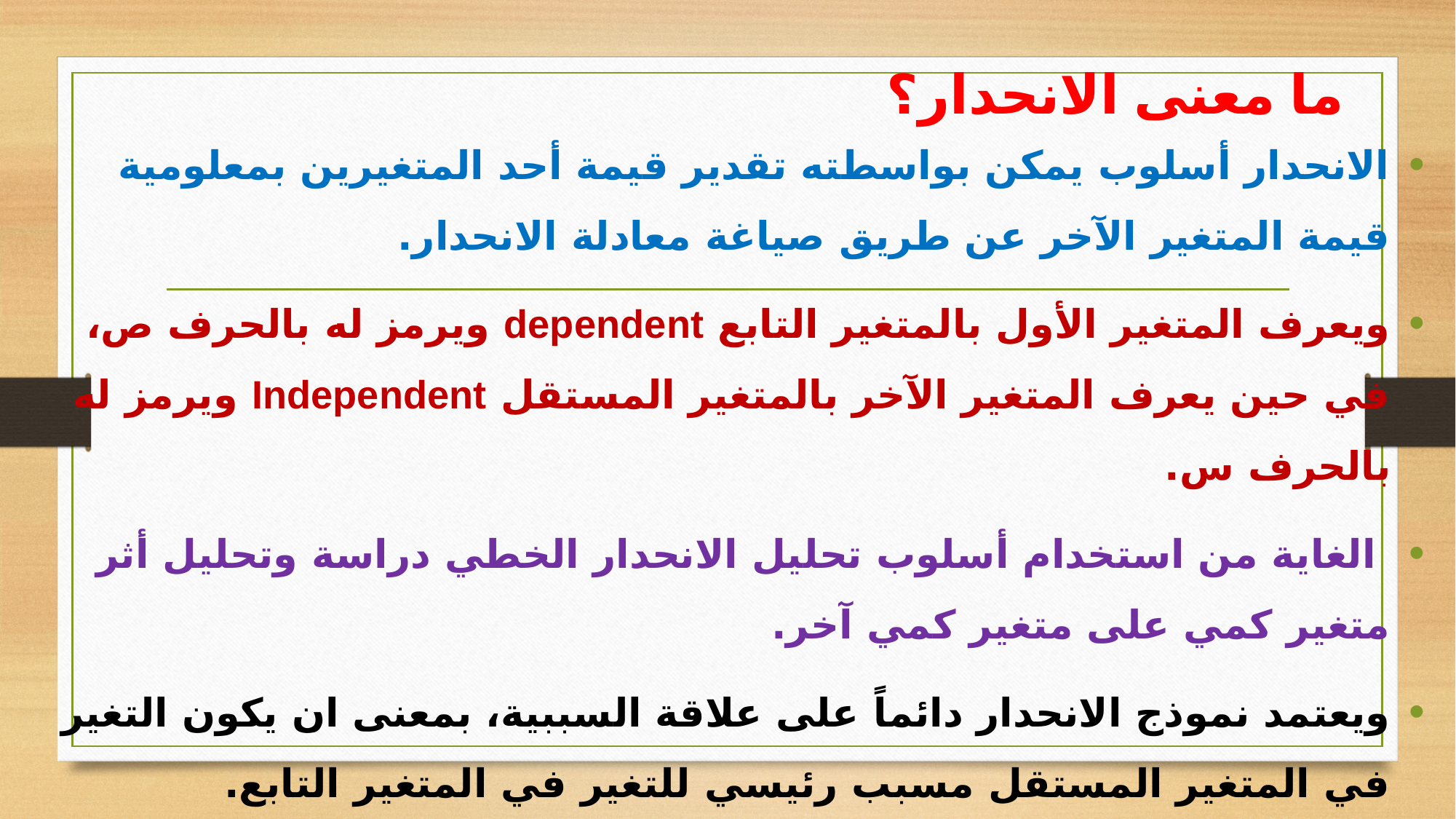

# ما معنى الانحدار؟
الانحدار أسلوب يمكن بواسطته تقدير قيمة أحد المتغيرين بمعلومية قيمة المتغير الآخر عن طريق صياغة معادلة الانحدار.
ويعرف المتغير الأول بالمتغير التابع dependent ويرمز له بالحرف ص، في حين يعرف المتغير الآخر بالمتغير المستقل Independent ويرمز له بالحرف س.
 الغاية من استخدام أسلوب تحليل الانحدار الخطي دراسة وتحليل أثر متغير كمي على متغير كمي آخر.
ويعتمد نموذج الانحدار دائماً على علاقة السببية، بمعنى ان يكون التغير في المتغير المستقل مسبب رئيسي للتغير في المتغير التابع.
كما تهدف دراسة الانحدار التنبؤ بقيمة متغير ص بمعرفة متغير س.